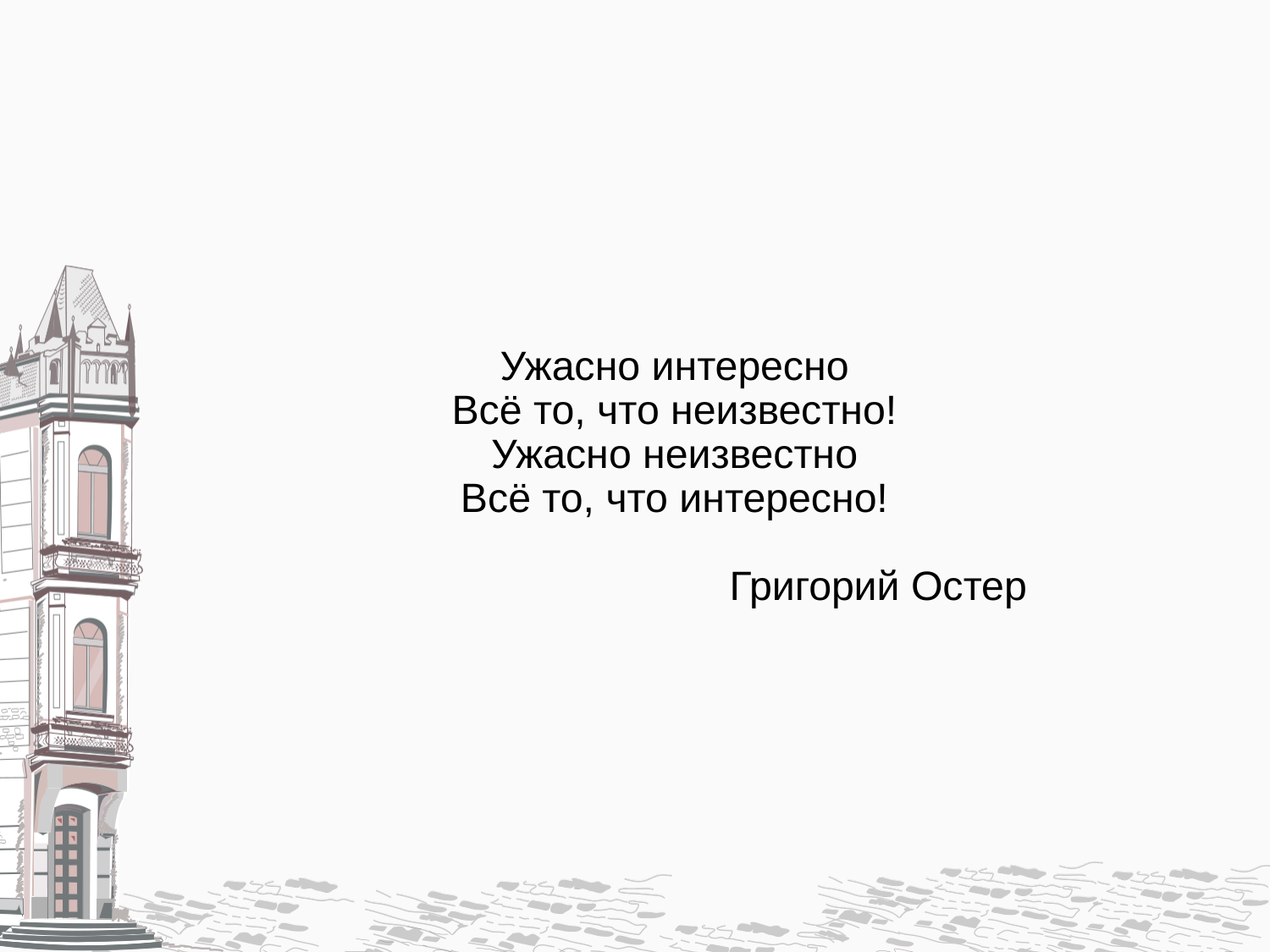

Ужасно интересно
Всё то, что неизвестно!
Ужасно неизвестно
Всё то, что интересно!

Григорий Остер